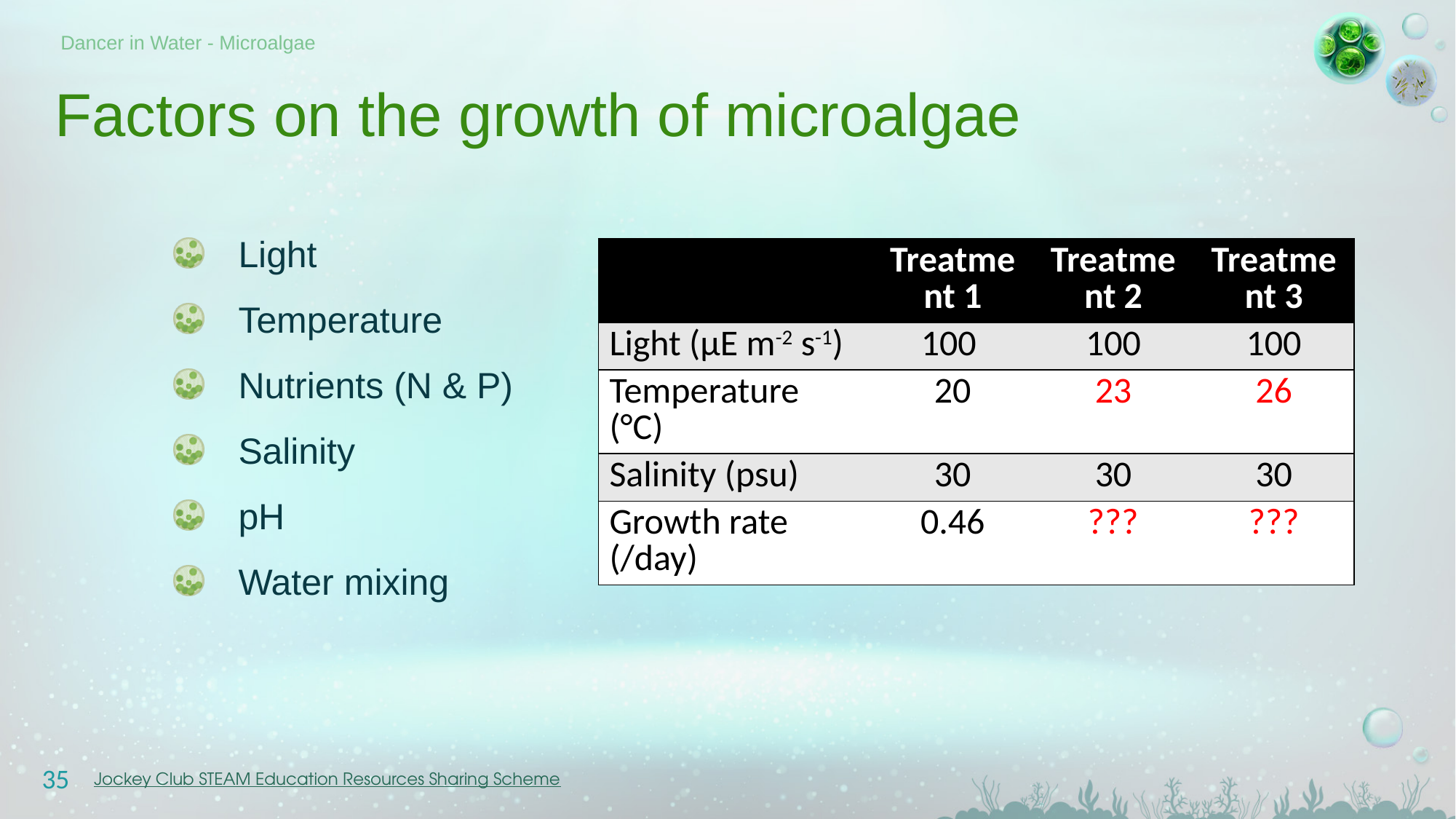

# Factors on the growth of microalgae
 Light
 Temperature
 Nutrients (N & P)
 Salinity
 pH
 Water mixing
|  | Treatment 1 | Treatment 2 | Treatment 3 |
| --- | --- | --- | --- |
| Light (µE m-2 s-1) | 100 | 100 | 100 |
| Temperature (°C) | 20 | 23 | 26 |
| Salinity (psu) | 30 | 30 | 30 |
| Growth rate (/day) | 0.46 | ??? | ??? |
35